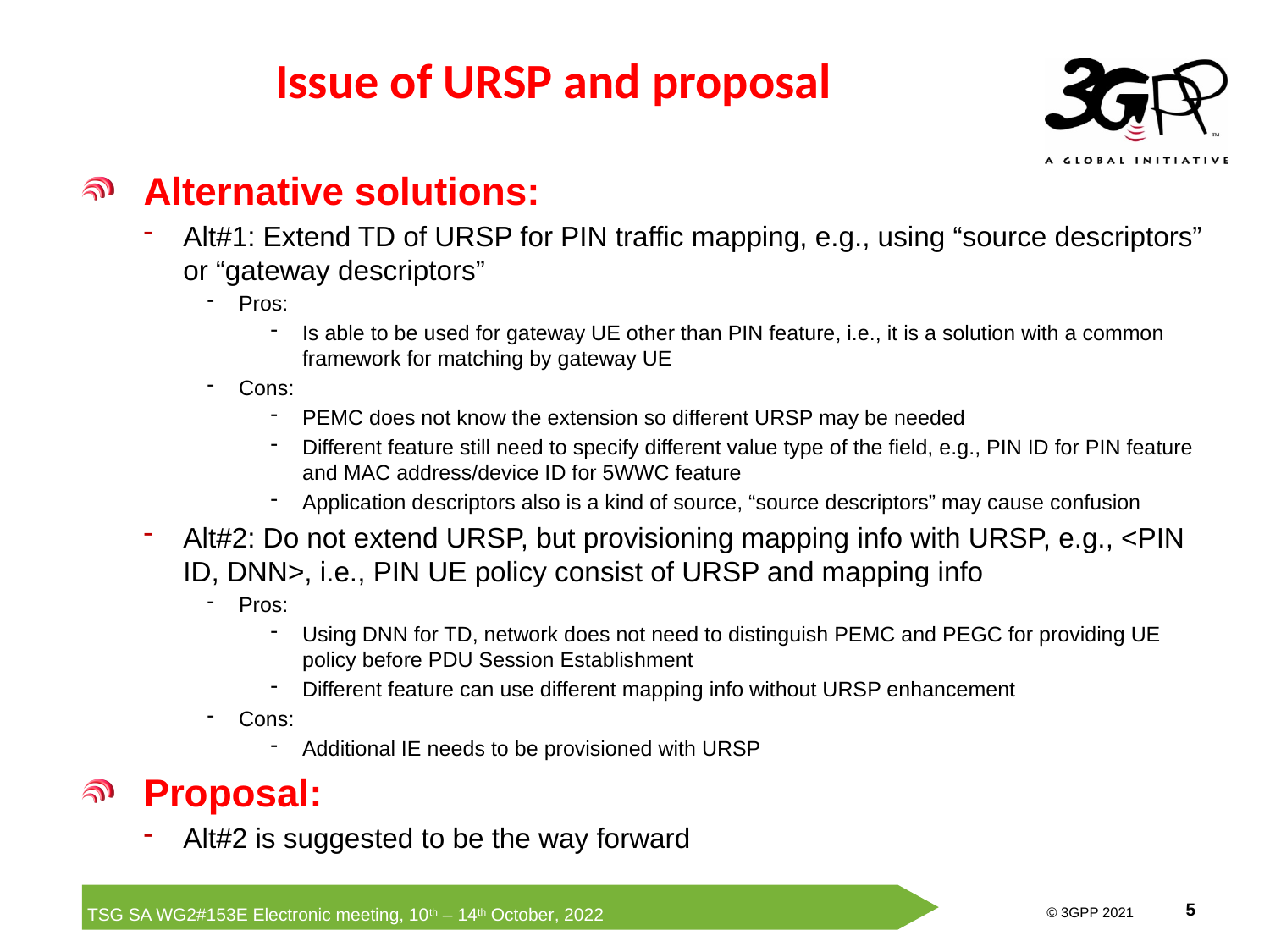

Issue of URSP and proposal
Alternative solutions:
Alt#1: Extend TD of URSP for PIN traffic mapping, e.g., using “source descriptors” or “gateway descriptors”
Pros:
Is able to be used for gateway UE other than PIN feature, i.e., it is a solution with a common framework for matching by gateway UE
Cons:
PEMC does not know the extension so different URSP may be needed
Different feature still need to specify different value type of the field, e.g., PIN ID for PIN feature and MAC address/device ID for 5WWC feature
Application descriptors also is a kind of source, “source descriptors” may cause confusion
Alt#2: Do not extend URSP, but provisioning mapping info with URSP, e.g., <PIN ID, DNN>, i.e., PIN UE policy consist of URSP and mapping info
Pros:
Using DNN for TD, network does not need to distinguish PEMC and PEGC for providing UE policy before PDU Session Establishment
Different feature can use different mapping info without URSP enhancement
Cons:
Additional IE needs to be provisioned with URSP
Proposal:
Alt#2 is suggested to be the way forward